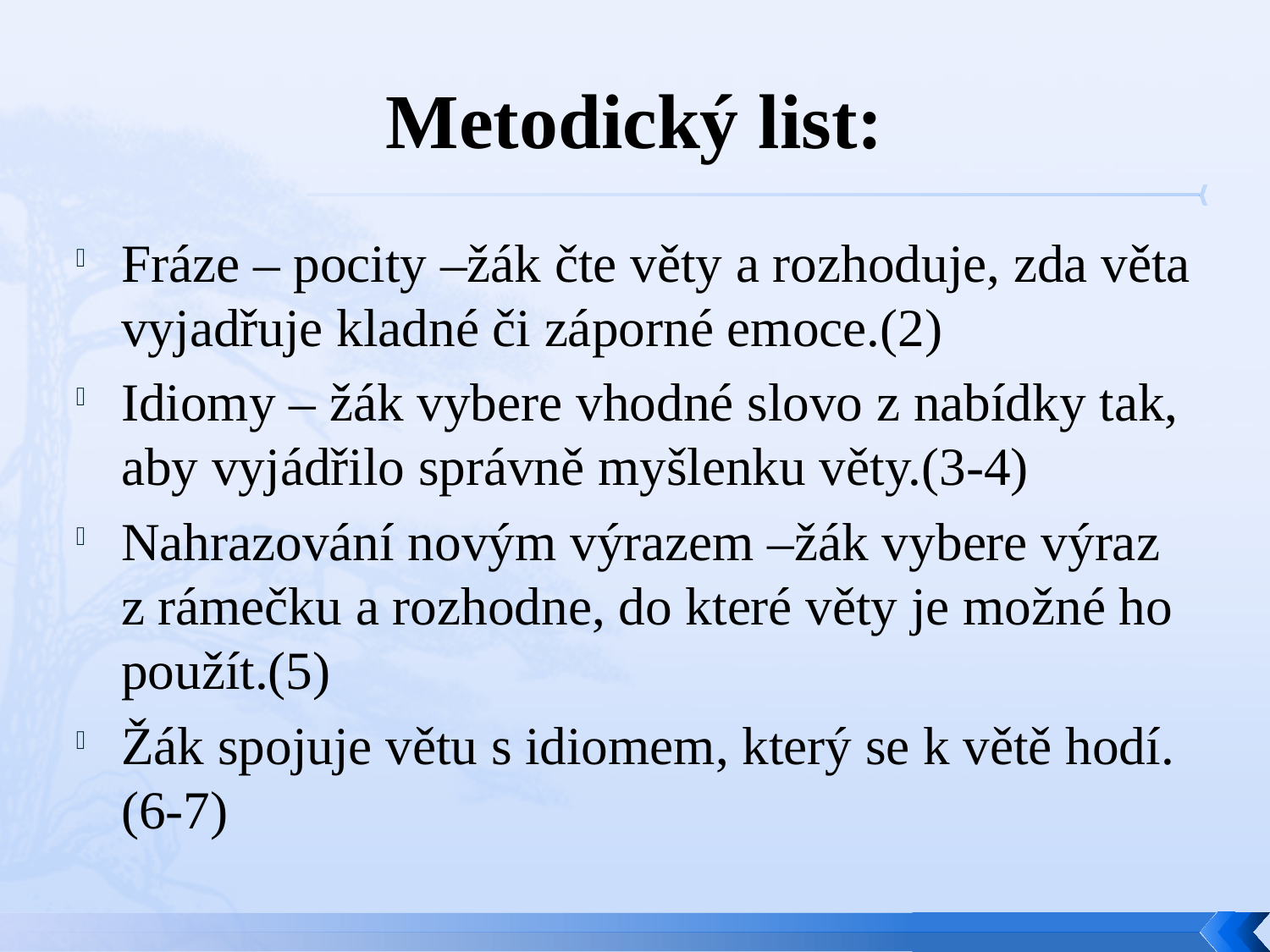

# Metodický list:
Fráze – pocity –žák čte věty a rozhoduje, zda věta vyjadřuje kladné či záporné emoce.(2)
Idiomy – žák vybere vhodné slovo z nabídky tak, aby vyjádřilo správně myšlenku věty.(3-4)
Nahrazování novým výrazem –žák vybere výraz z rámečku a rozhodne, do které věty je možné ho použít.(5)
Žák spojuje větu s idiomem, který se k větě hodí.(6-7)